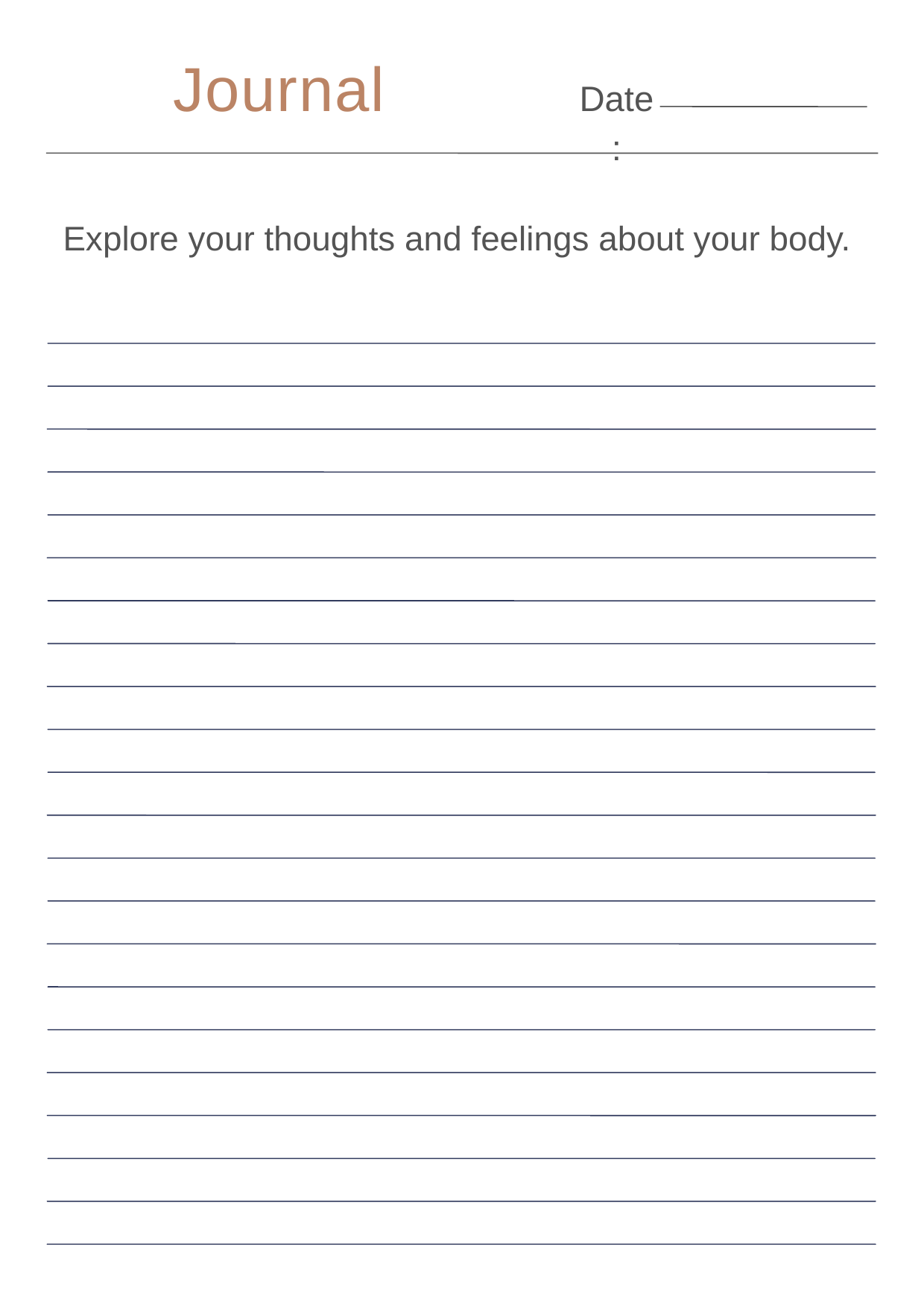

Journal
Date:

Explore your thoughts and feelings about your body.